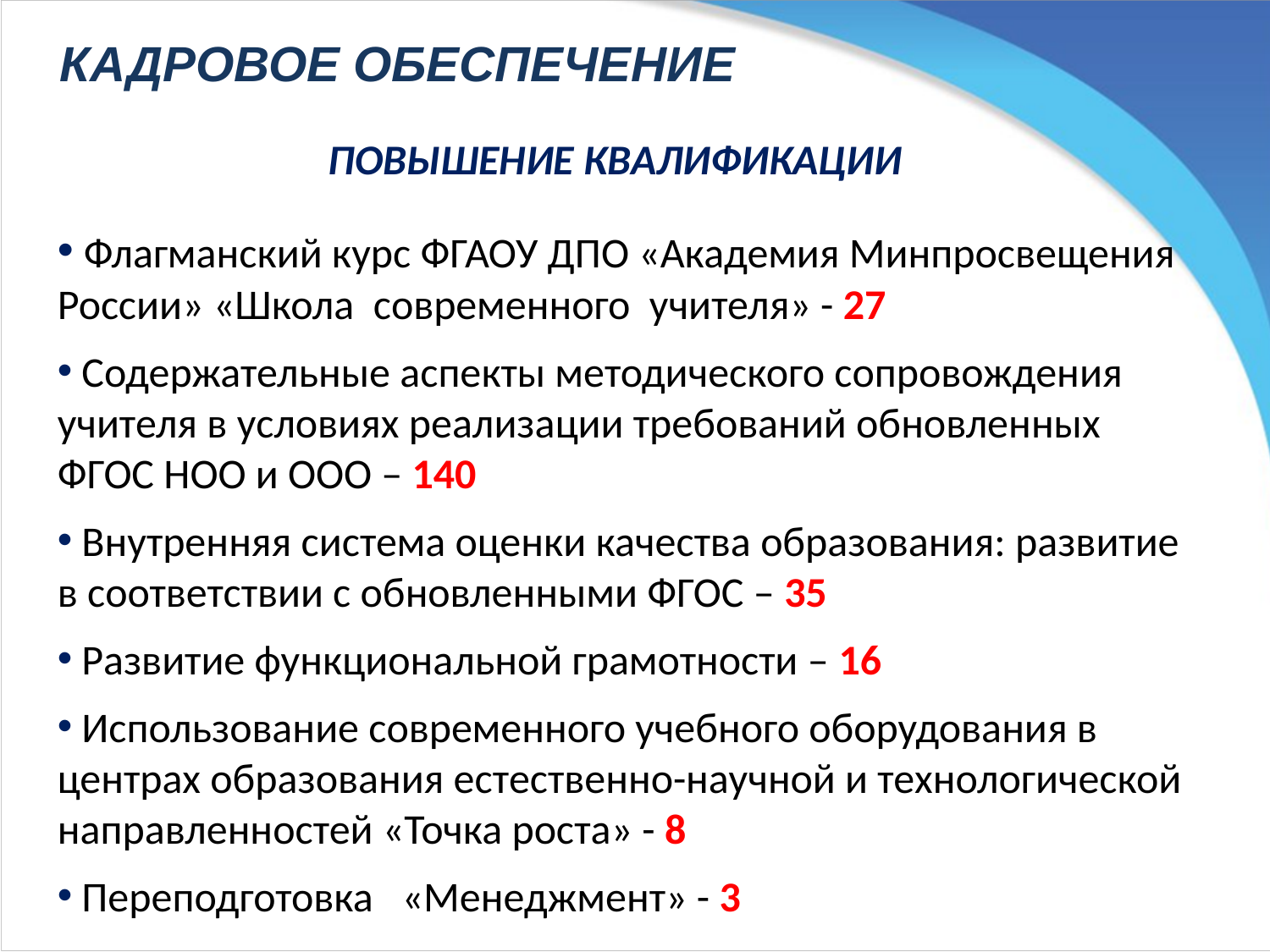

КАДРОВОЕ ОБЕСПЕЧЕНИЕ
Повышение квалификации
 Флагманский курс ФГАОУ ДПО «Академия Минпросвещения России» «Школа  современного  учителя» - 27

 Содержательные аспекты методического сопровождения учителя в условиях реализации требований обновленных ФГОС НОО и ООО – 140

 Внутренняя система оценки качества образования: развитие в соответствии с обновленными ФГОС – 35

 Развитие функциональной грамотности – 16

 Использование современного учебного оборудования в центрах образования естественно-научной и технологической направленностей «Точка роста» - 8

 Переподготовка   «Менеджмент» - 3